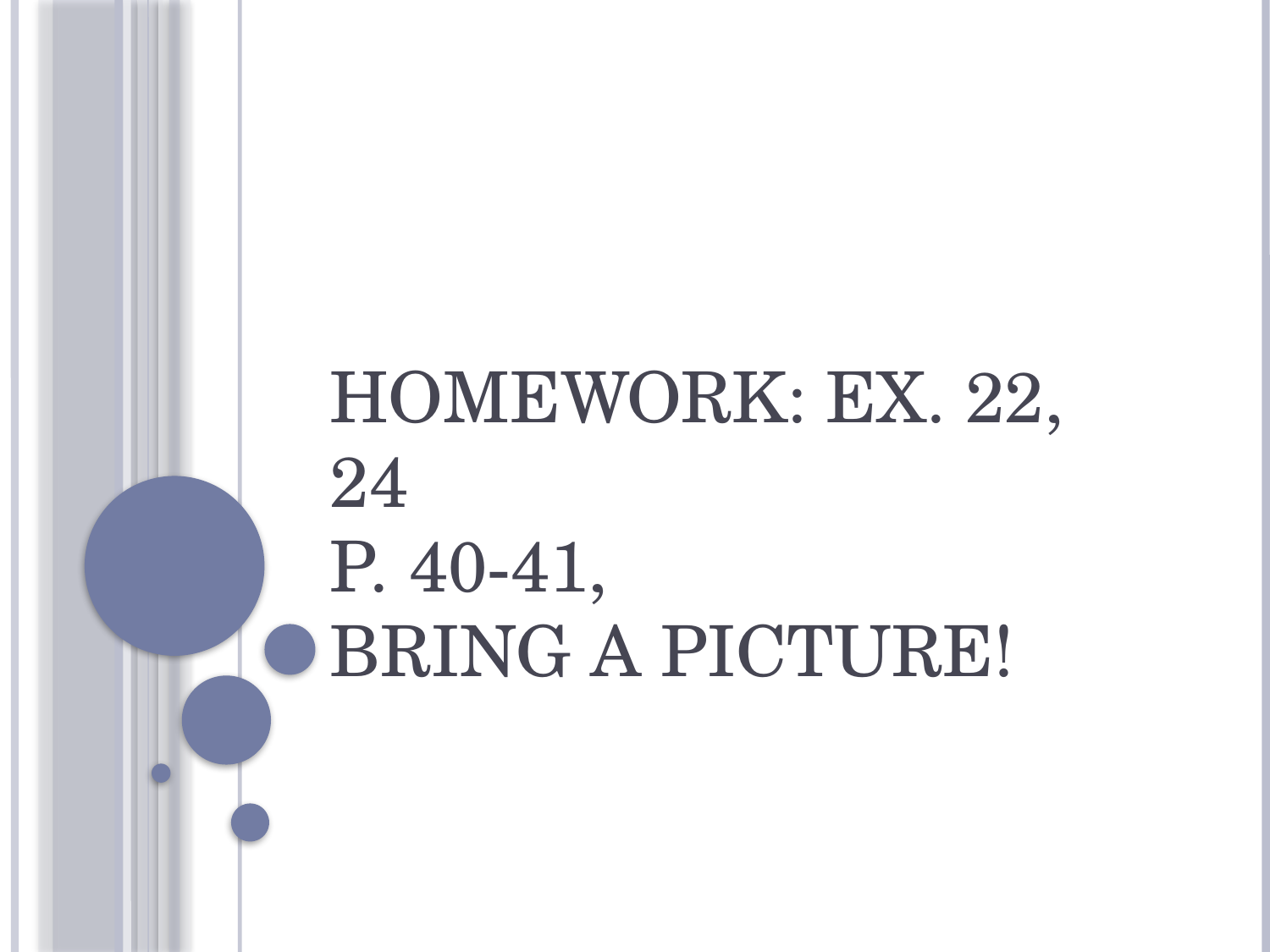

# Homework: ex. 22, 24 p. 40-41, bring a picture!